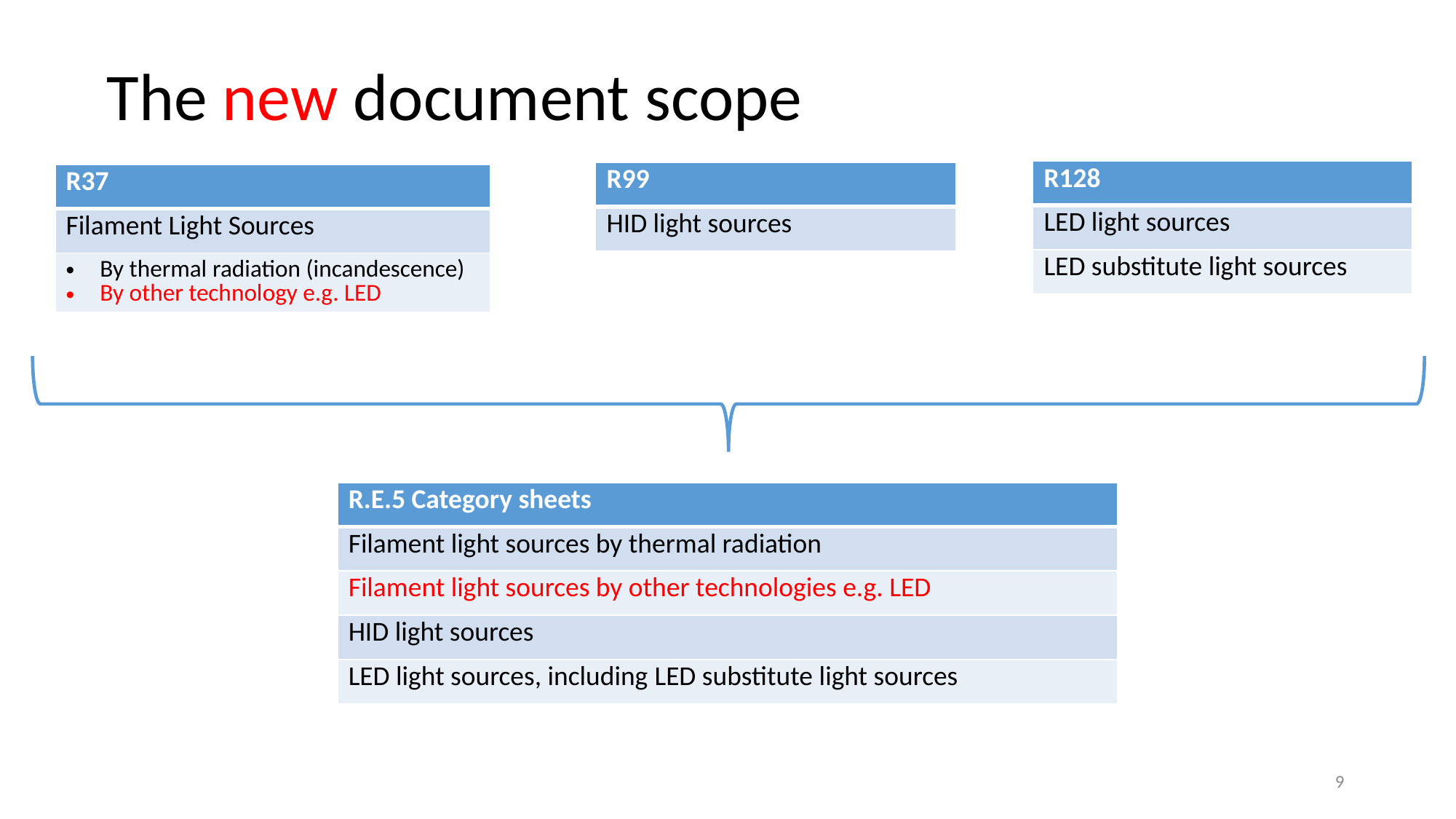

# The new document scope
| R128 |
| --- |
| LED light sources |
| LED substitute light sources |
| R99 |
| --- |
| HID light sources |
| R37 |
| --- |
| Filament Light Sources |
| By thermal radiation (incandescence) By other technology e.g. LED |
| R.E.5 Category sheets |
| --- |
| Filament light sources by thermal radiation |
| Filament light sources by other technologies e.g. LED |
| HID light sources |
| LED light sources, including LED substitute light sources |
9